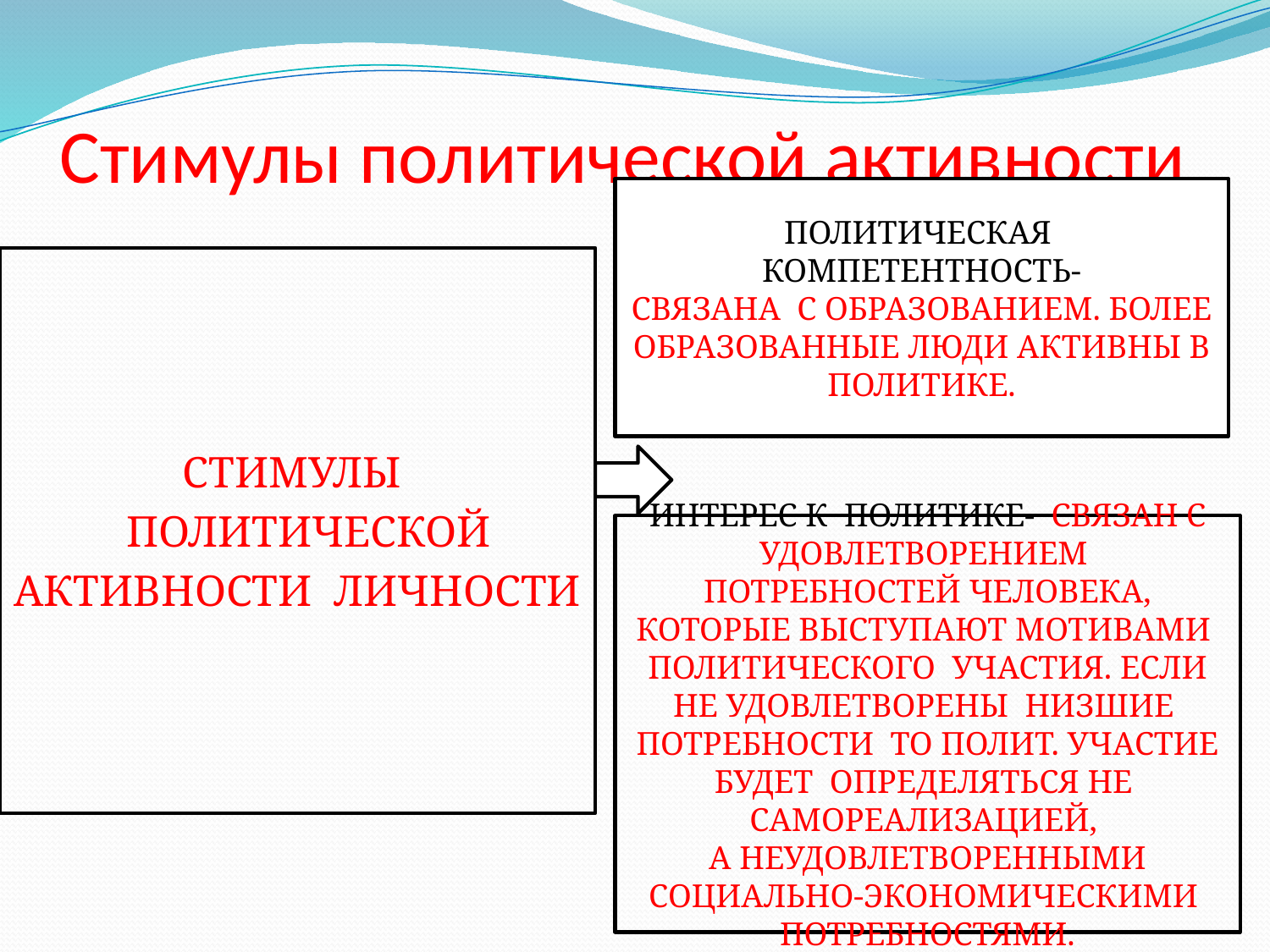

# Стимулы политической активности
ПОЛИТИЧЕСКАЯ  КОМПЕТЕНТНОСТЬ-
СВЯЗАНА  С ОБРАЗОВАНИЕМ. БОЛЕЕ ОБРАЗОВАННЫЕ ЛЮДИ АКТИВНЫ В ПОЛИТИКЕ.
СТИМУЛЫ
   ПОЛИТИЧЕСКОЙ
АКТИВНОСТИ  ЛИЧНОСТИ

ИНТЕРЕС К  ПОЛИТИКЕ-  СВЯЗАН С УДОВЛЕТВОРЕНИЕМ  ПОТРЕБНОСТЕЙ ЧЕЛОВЕКА, КОТОРЫЕ ВЫСТУПАЮТ МОТИВАМИ  ПОЛИТИЧЕСКОГО  УЧАСТИЯ. ЕСЛИ НЕ УДОВЛЕТВОРЕНЫ  НИЗШИЕ  ПОТРЕБНОСТИ  ТО ПОЛИТ. УЧАСТИЕ БУДЕТ  ОПРЕДЕЛЯТЬСЯ НЕ  САМОРЕАЛИЗАЦИЕЙ,
А НЕУДОВЛЕТВОРЕННЫМИ СОЦИАЛЬНО-ЭКОНОМИЧЕСКИМИ
ПОТРЕБНОСТЯМИ.